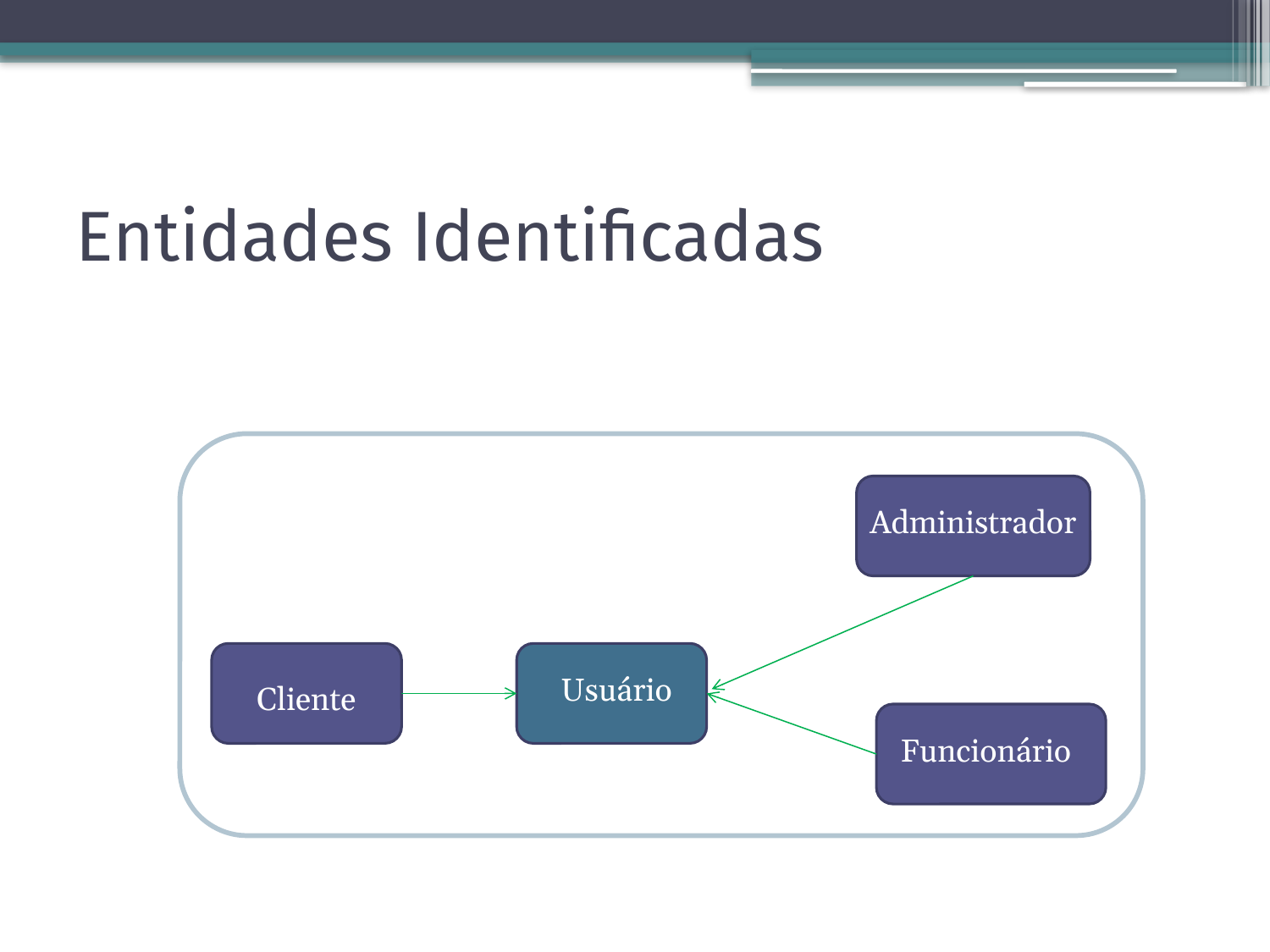

# Entidades Identificadas

Administrador

Usuário
Usuário
Cliente

Funcionário